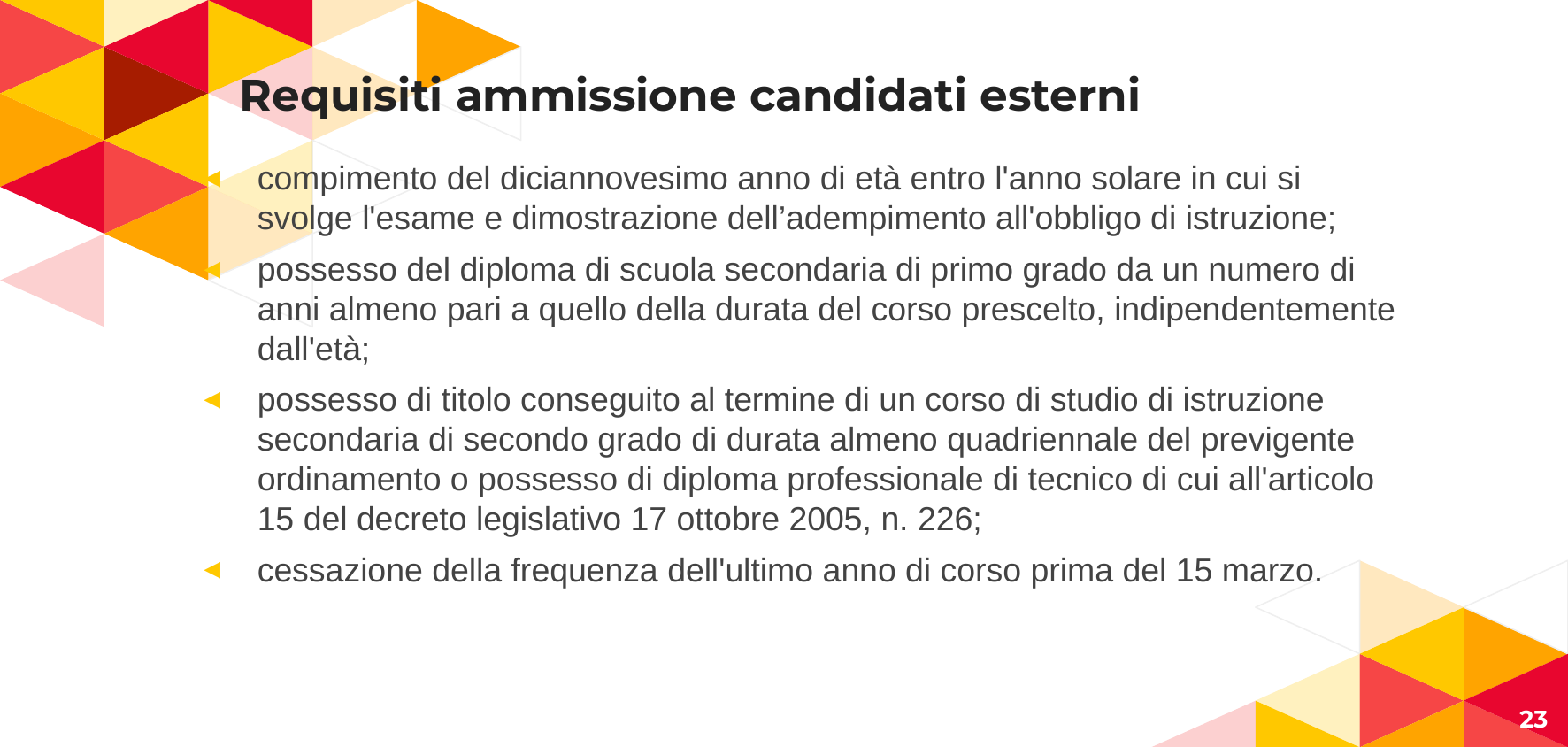

# Requisiti ammissione candidati esterni
compimento del diciannovesimo anno di età entro l'anno solare in cui si svolge l'esame e dimostrazione dell’adempimento all'obbligo di istruzione;
possesso del diploma di scuola secondaria di primo grado da un numero di anni almeno pari a quello della durata del corso prescelto, indipendentemente dall'età;
possesso di titolo conseguito al termine di un corso di studio di istruzione secondaria di secondo grado di durata almeno quadriennale del previgente ordinamento o possesso di diploma professionale di tecnico di cui all'articolo 15 del decreto legislativo 17 ottobre 2005, n. 226;
cessazione della frequenza dell'ultimo anno di corso prima del 15 marzo.

23